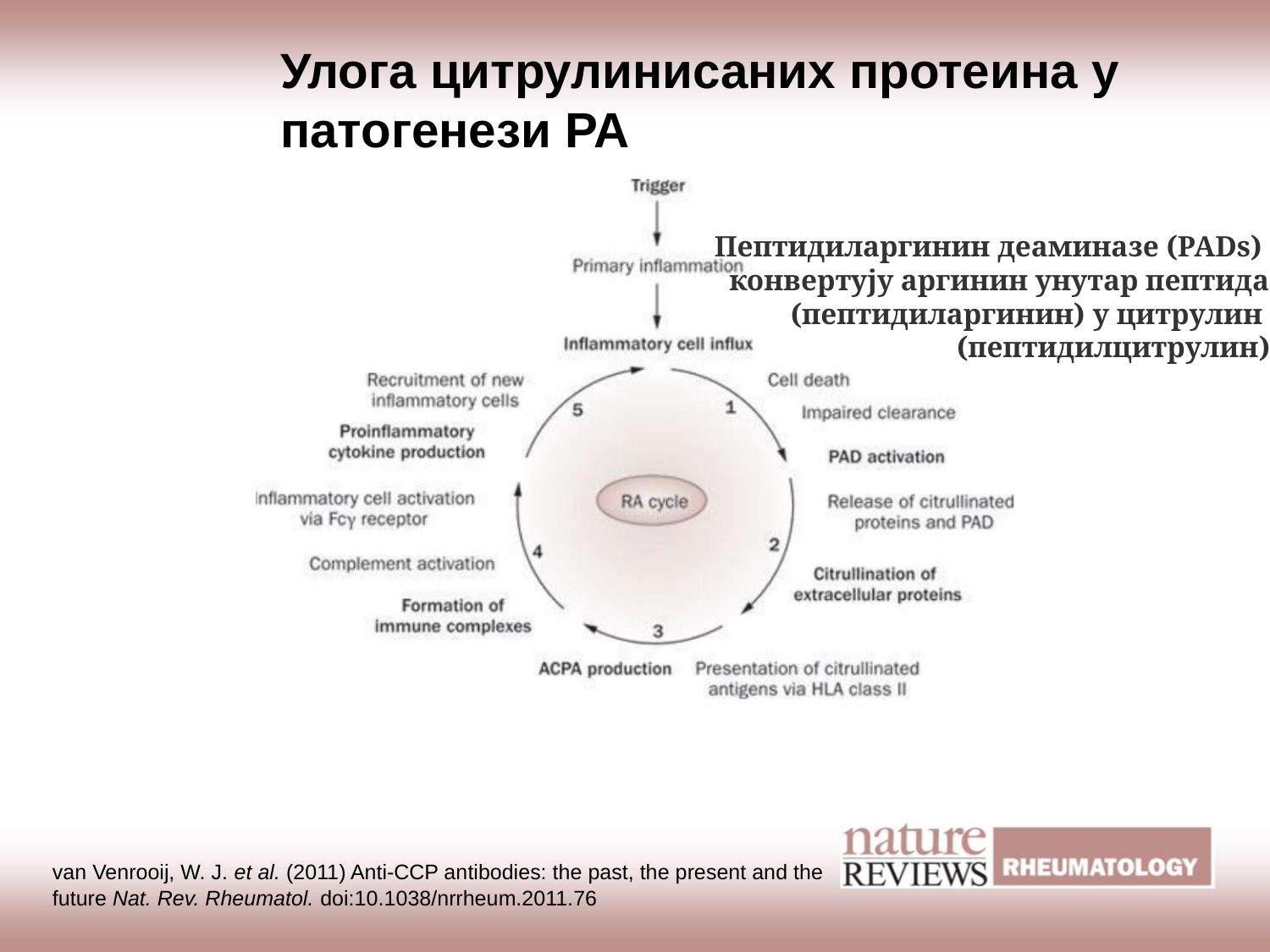

Пептидиларгинин деаминазе (PADs)
конвертују аргинин унутар пептида
(пептидиларгинин) у цитрулин
(пептидилцитрулин)
Улога цитрулинисаних протеина у
патогенези РА
van Venrooij, W. J. et al. (2011) Anti-CCP antibodies: the past, the present and the
future Nat. Rev. Rheumatol. doi:10.1038/nrrheum.2011.76